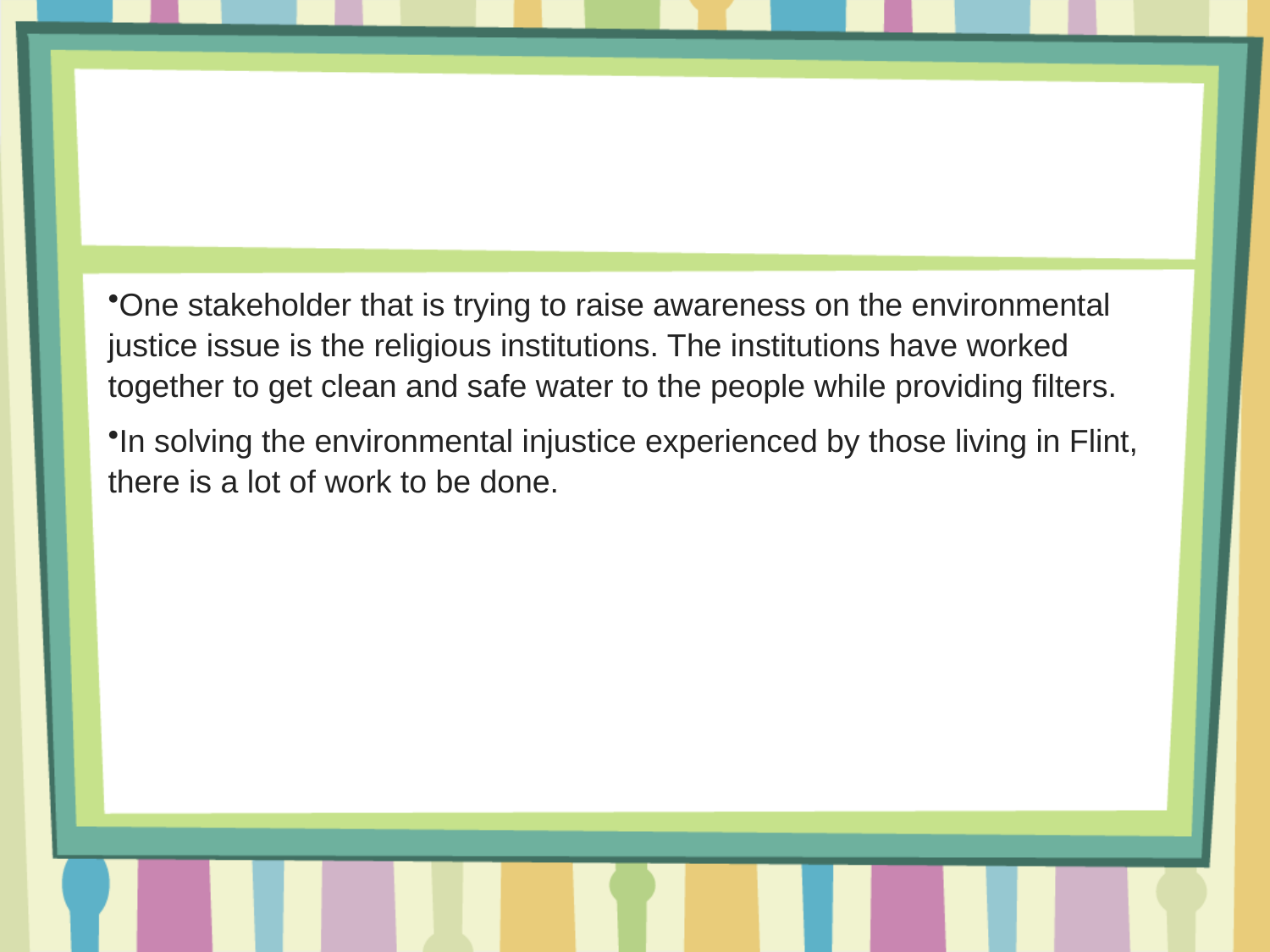

One stakeholder that is trying to raise awareness on the environmental justice issue is the religious institutions. The institutions have worked together to get clean and safe water to the people while providing filters.
In solving the environmental injustice experienced by those living in Flint, there is a lot of work to be done.